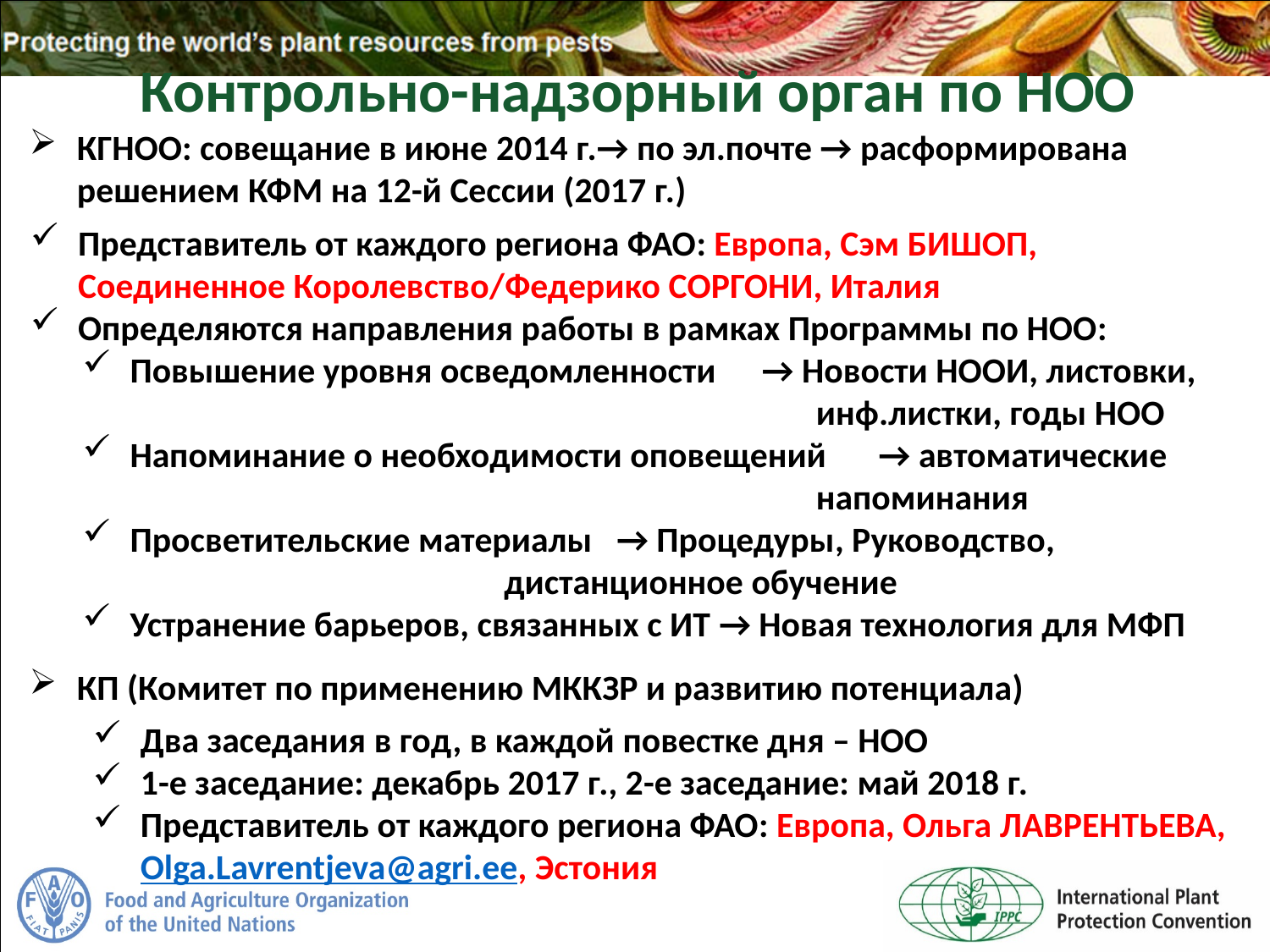

Контрольно-надзорный орган по НОО
КГНОО: совещание в июне 2014 г.→ по эл.почте → расформирована решением КФМ на 12-й Сессии (2017 г.)
Представитель от каждого региона ФАО: Европа, Сэм БИШОП, Соединенное Королевство/Федерико СОРГОНИ, Италия
Определяются направления работы в рамках Программы по НОО:
Повышение уровня осведомленности	 → Новости НООИ, листовки,            											инф.листки, годы НОО
Напоминание о необходимости оповещений 	→ автоматические 												напоминания
Просветительские материалы   → Процедуры, Руководство, 									дистанционное обучение
Устранение барьеров, связанных с ИТ → Новая технология для МФП
КП (Комитет по применению МККЗР и развитию потенциала)
Два заседания в год, в каждой повестке дня – НОО
1-е заседание: декабрь 2017 г., 2-е заседание: май 2018 г.
Представитель от каждого региона ФАО: Европа, Ольга ЛАВРЕНТЬЕВА, Olga.Lavrentjeva@agri.ee, Эстония